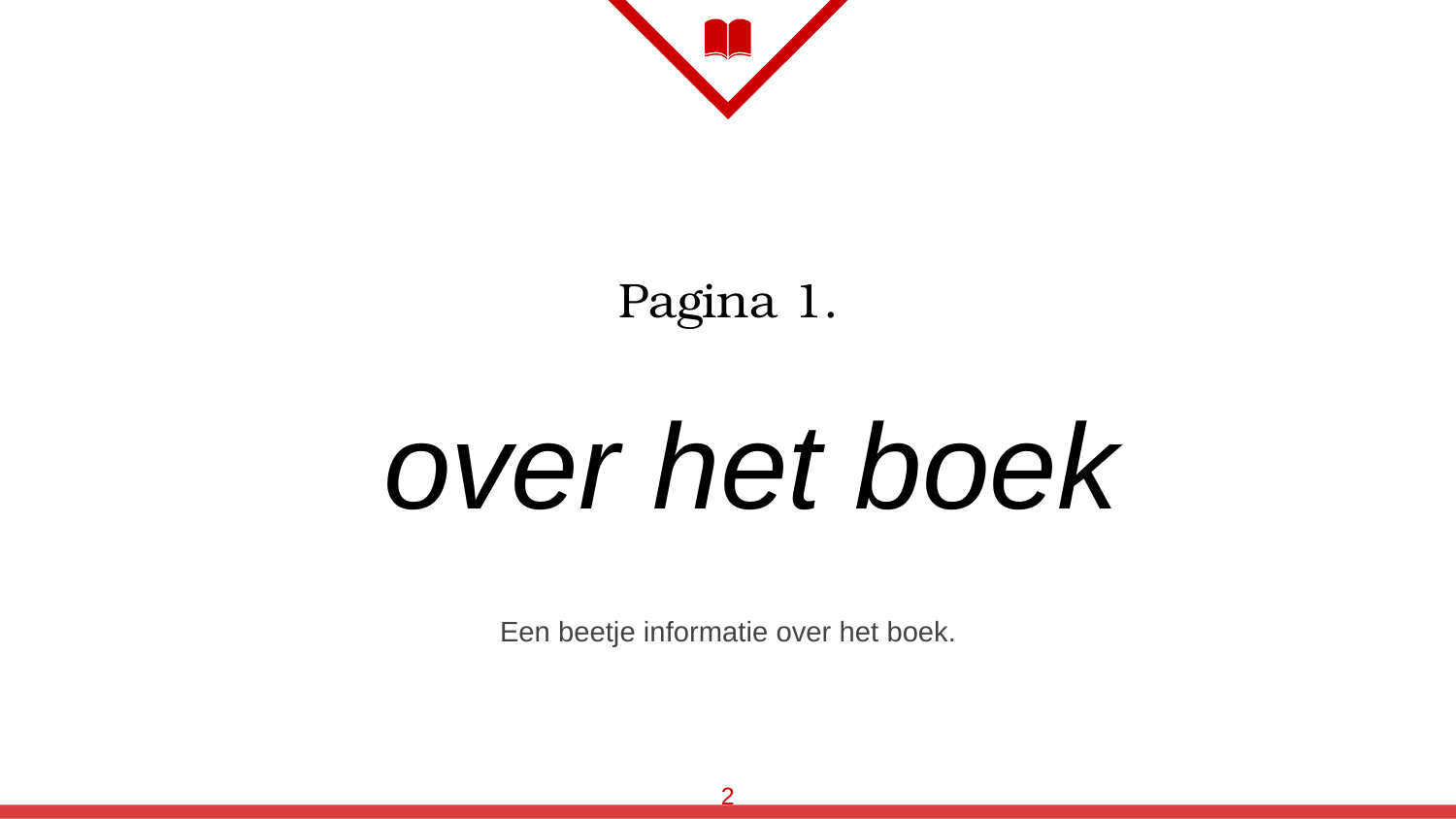

Pagina 1.
over het boek
Een beetje informatie over het boek.
2